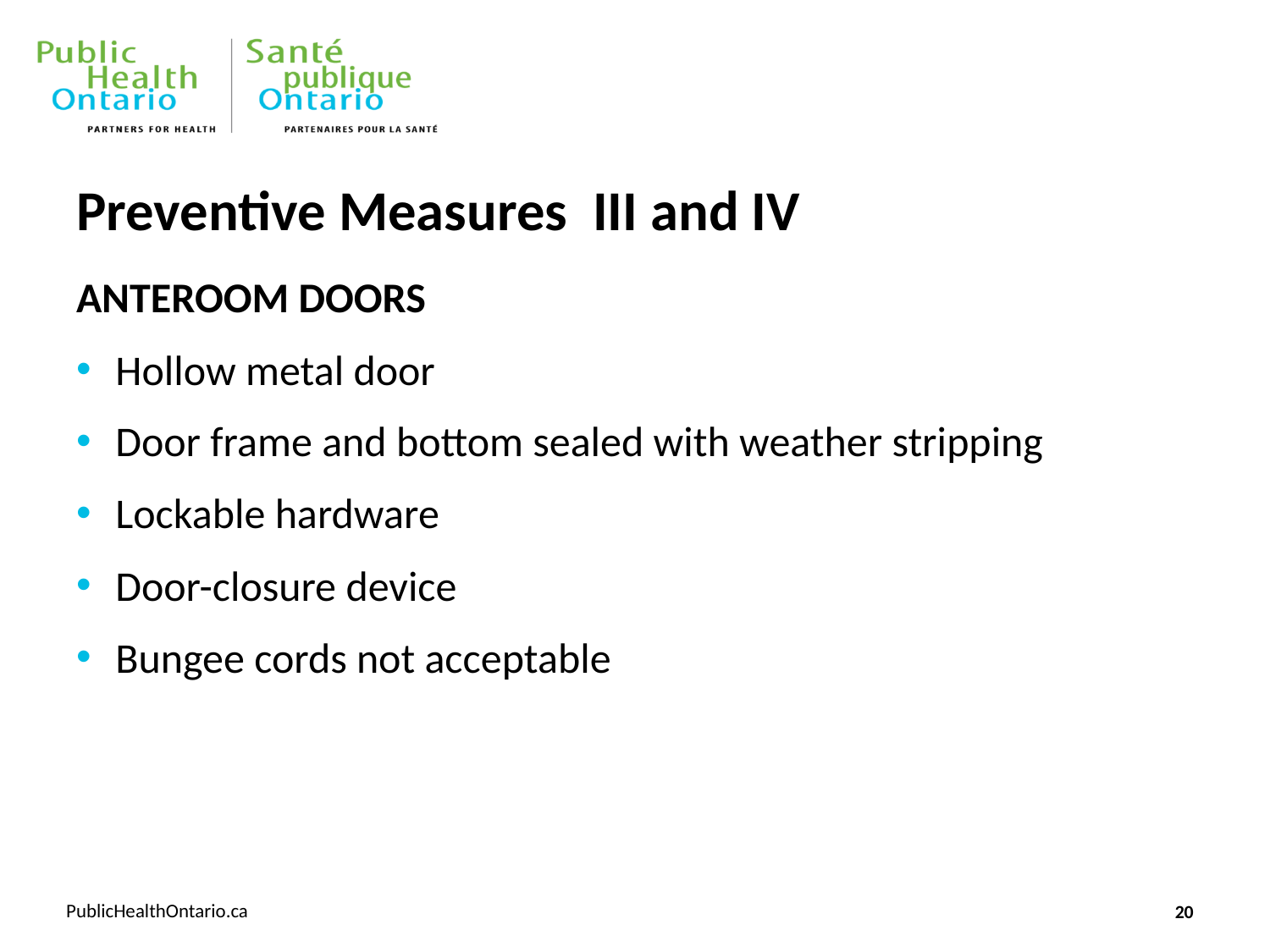

# Preventive Measures  III and IV
Anteroom Doors
Hollow metal door
Door frame and bottom sealed with weather stripping
Lockable hardware
Door-closure device
Bungee cords not acceptable

20